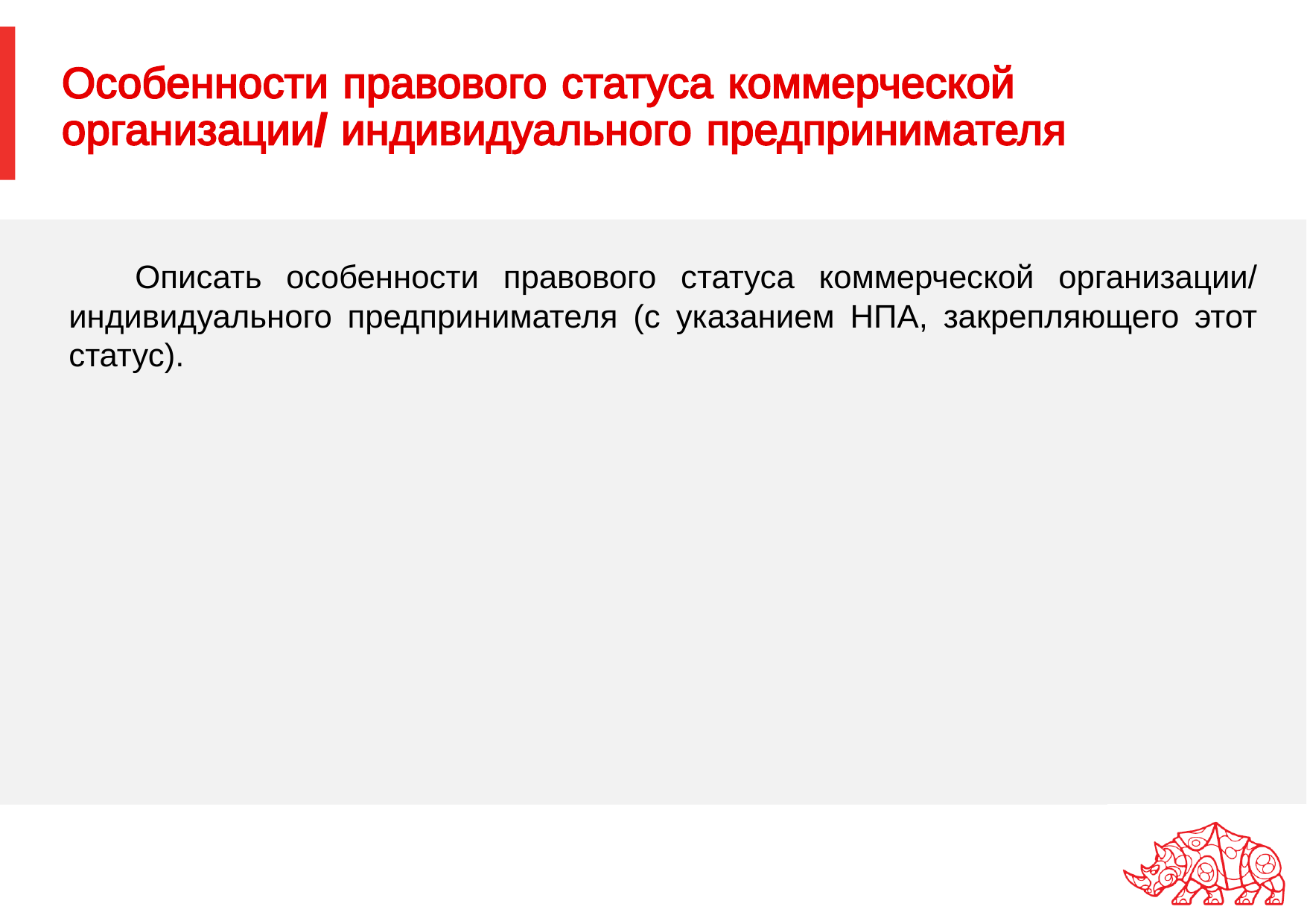

# Особенности правового статуса коммерческой организации/ индивидуального предпринимателя
Описать особенности правового статуса коммерческой организации/ индивидуального предпринимателя (с указанием НПА, закрепляющего этот статус).